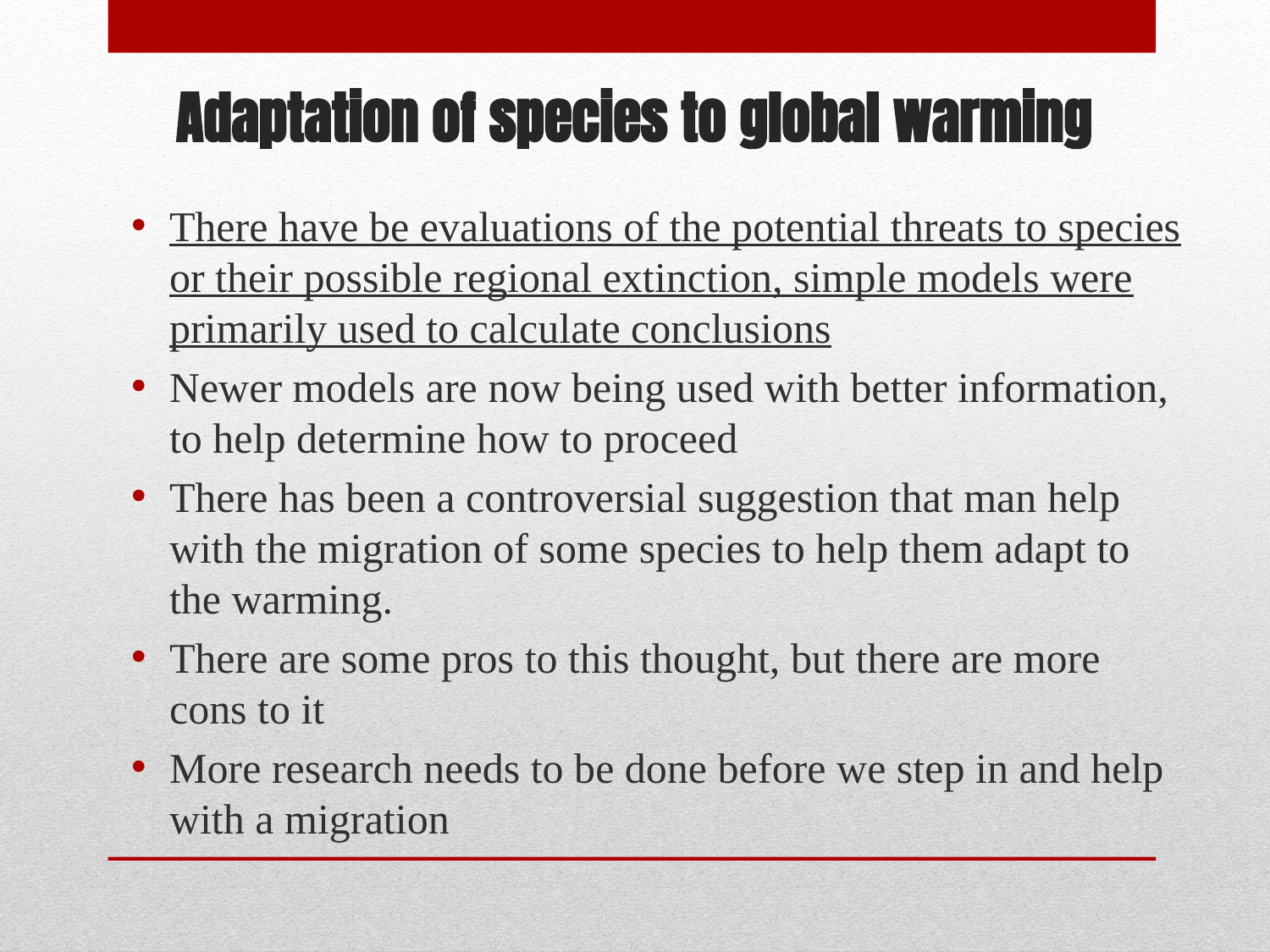

Adaptation of species to global warming

There have be evaluations of the potential threats to species or their possible regional extinction, simple models were primarily used to calculate conclusions
Newer models are now being used with better information, to help determine how to proceed
There has been a controversial suggestion that man help with the migration of some species to help them adapt to the warming.
There are some pros to this thought, but there are more cons to it
More research needs to be done before we step in and help with a migration